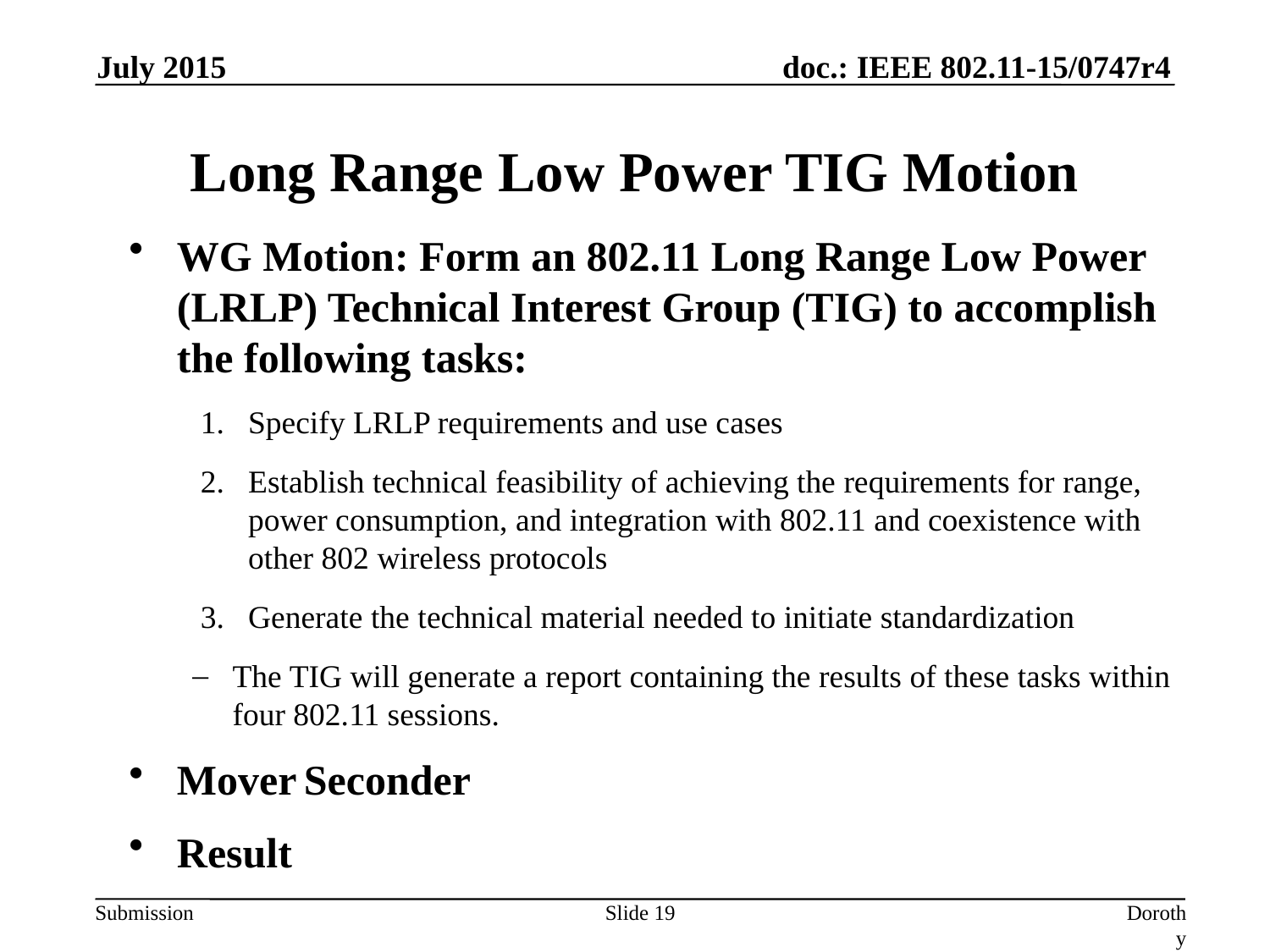

July 2015
# Long Range Low Power TIG Motion
WG Motion: Form an 802.11 Long Range Low Power (LRLP) Technical Interest Group (TIG) to accomplish the following tasks:
Specify LRLP requirements and use cases
Establish technical feasibility of achieving the requirements for range, power consumption, and integration with 802.11 and coexistence with other 802 wireless protocols
Generate the technical material needed to initiate standardization
The TIG will generate a report containing the results of these tasks within four 802.11 sessions.
Mover	Seconder
Result

Slide 19
Dorothy Stanley, HP-Aruba Networks